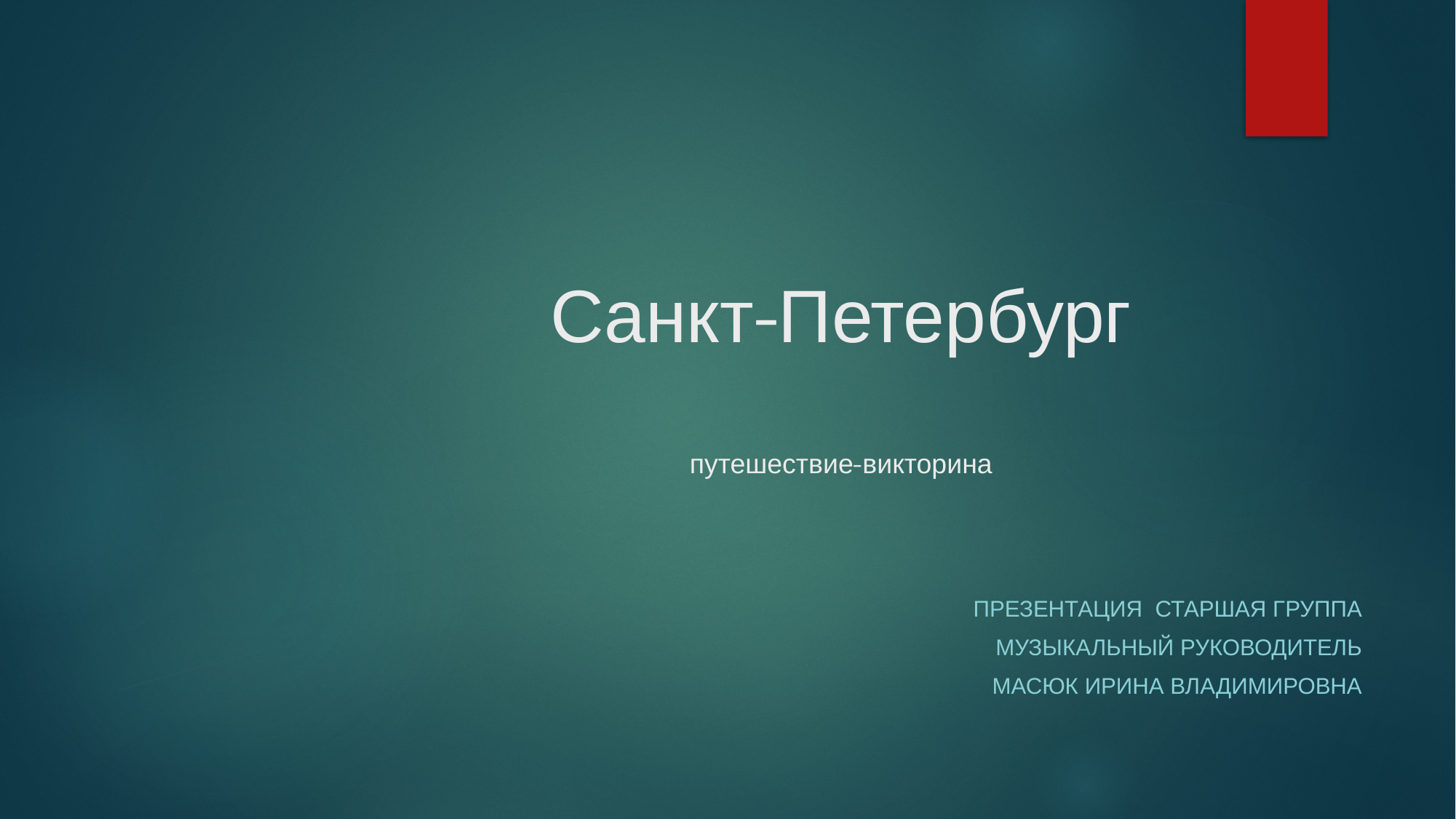

# Санкт-Петербург путешествие-викторина

Презентация  старшая группа
Музыкальный руководитель
Масюк Ирина владимировна